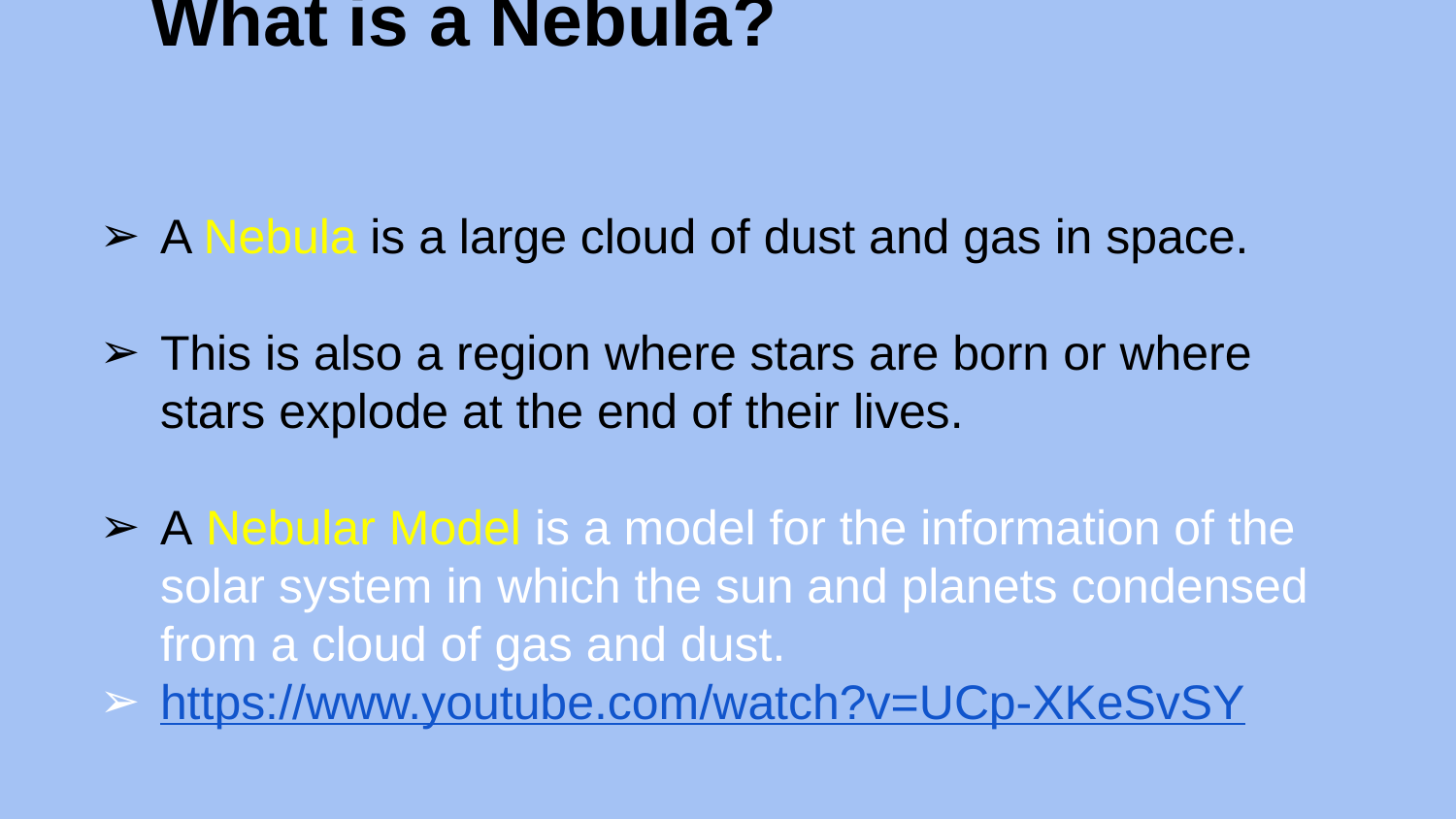

# What is a Nebula?
A Nebula is a large cloud of dust and gas in space.

This is also a region where stars are born or where stars explode at the end of their lives.

A Nebular Model is a model for the information of the solar system in which the sun and planets condensed from a cloud of gas and dust.
https://www.youtube.com/watch?v=UCp-XKeSvSY